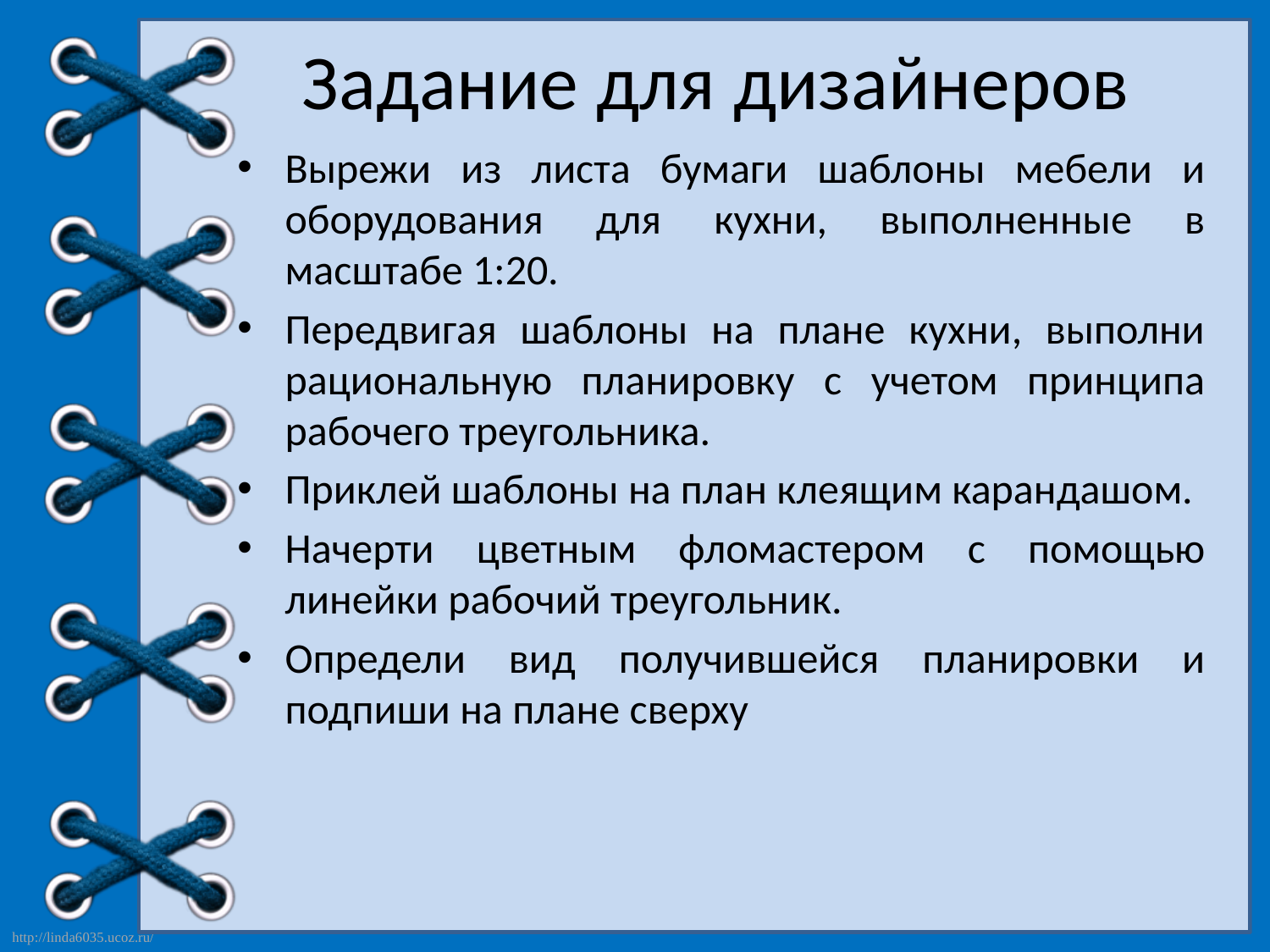

# Задание для дизайнеров
Вырежи из листа бумаги шаблоны мебели и оборудования для кухни, выполненные в масштабе 1:20.
Передвигая шаблоны на плане кухни, выполни рациональную планировку с учетом принципа рабочего треугольника.
Приклей шаблоны на план клеящим карандашом.
Начерти цветным фломастером с помощью линейки рабочий треугольник.
Определи вид получившейся планировки и подпиши на плане сверху